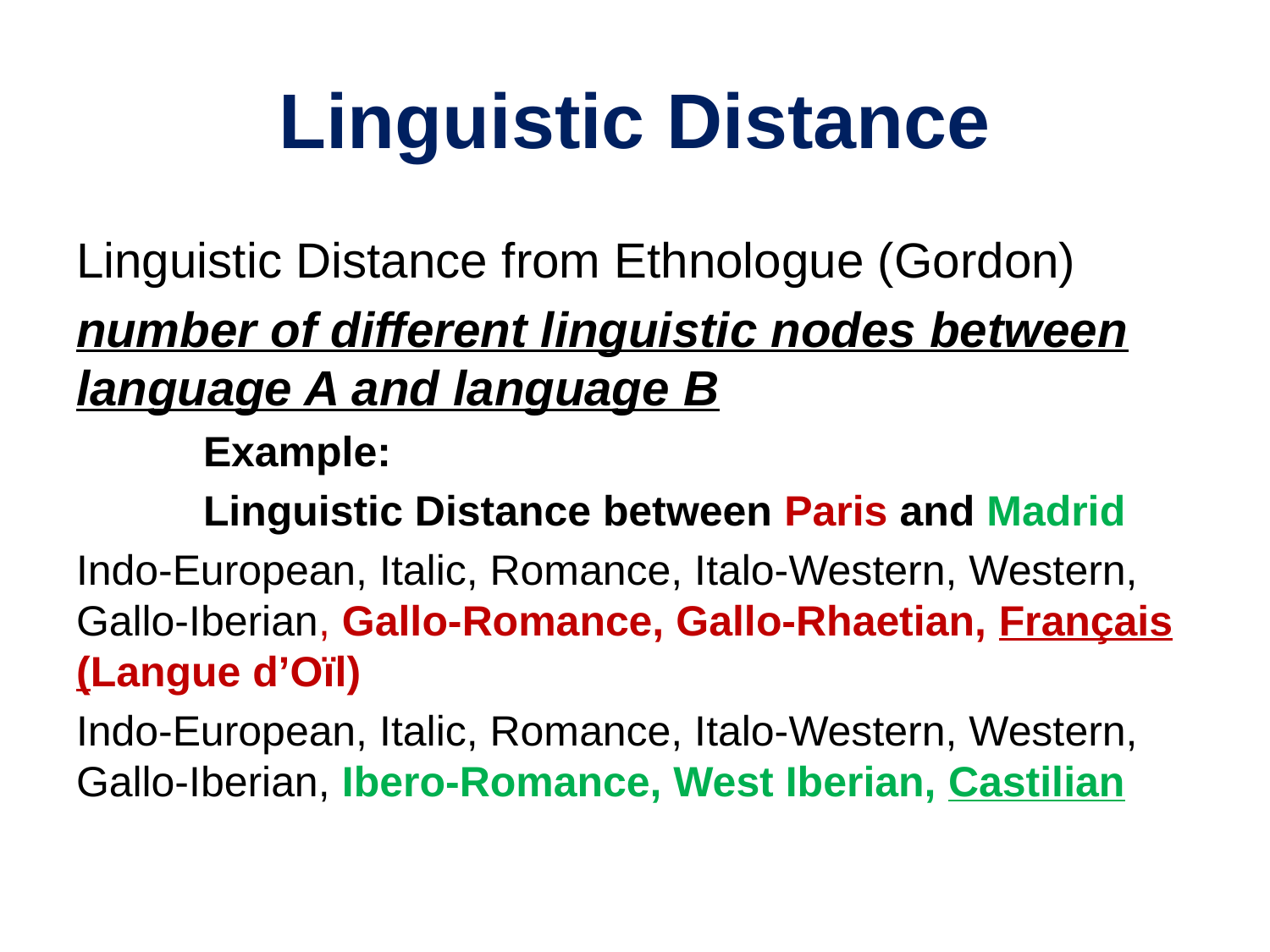

# Linguistic Distance
Linguistic Distance from Ethnologue (Gordon)
number of different linguistic nodes between language A and language B
	Example:
	Linguistic Distance between Paris and Madrid
Indo-European, Italic, Romance, Italo-Western, Western, Gallo-Iberian, Gallo-Romance, Gallo-Rhaetian, Français (Langue d’Oïl)
Indo-European, Italic, Romance, Italo-Western, Western, Gallo-Iberian, Ibero-Romance, West Iberian, Castilian